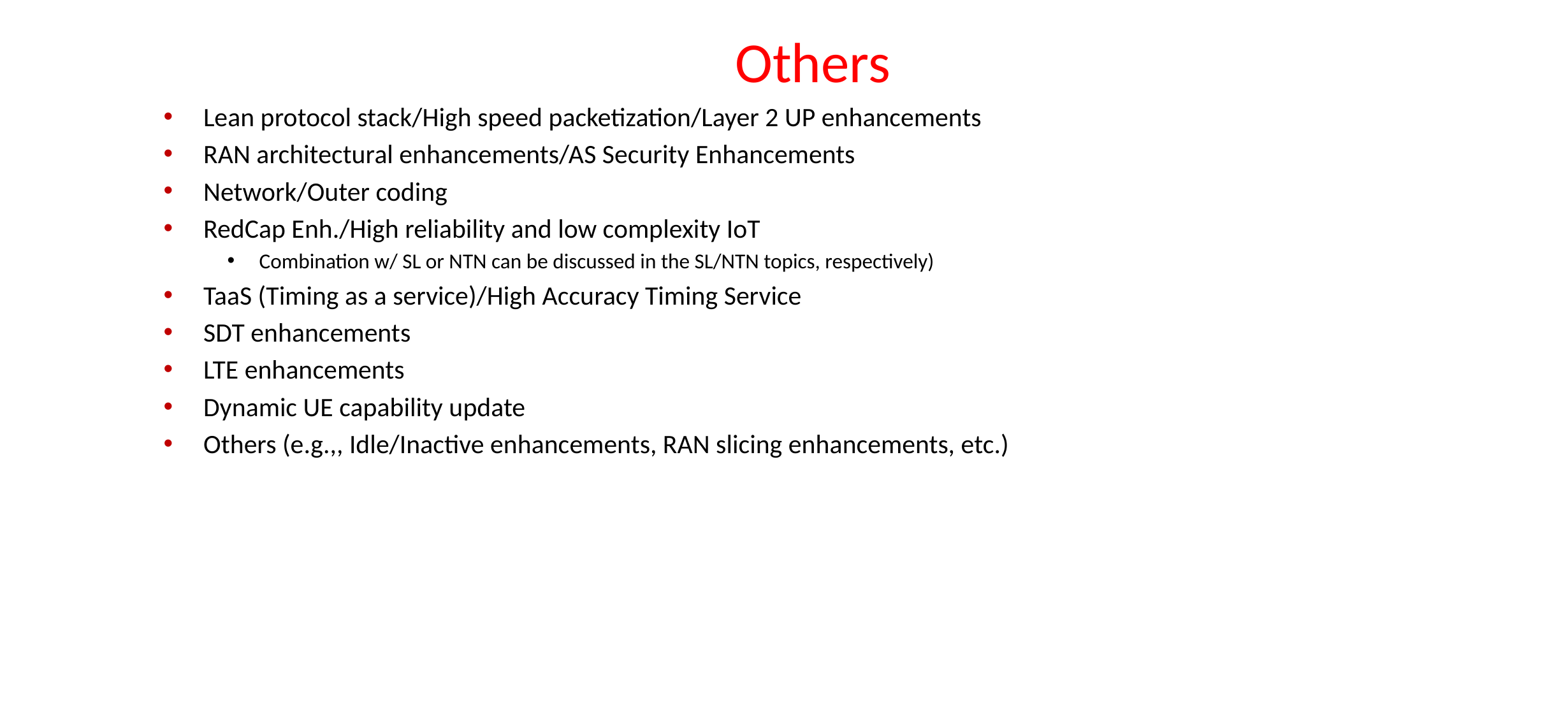

# Others
Lean protocol stack/High speed packetization/Layer 2 UP enhancements
RAN architectural enhancements/AS Security Enhancements
Network/Outer coding
RedCap Enh./High reliability and low complexity IoT
Combination w/ SL or NTN can be discussed in the SL/NTN topics, respectively)
TaaS (Timing as a service)/High Accuracy Timing Service
SDT enhancements
LTE enhancements
Dynamic UE capability update
Others (e.g.,, Idle/Inactive enhancements, RAN slicing enhancements, etc.)